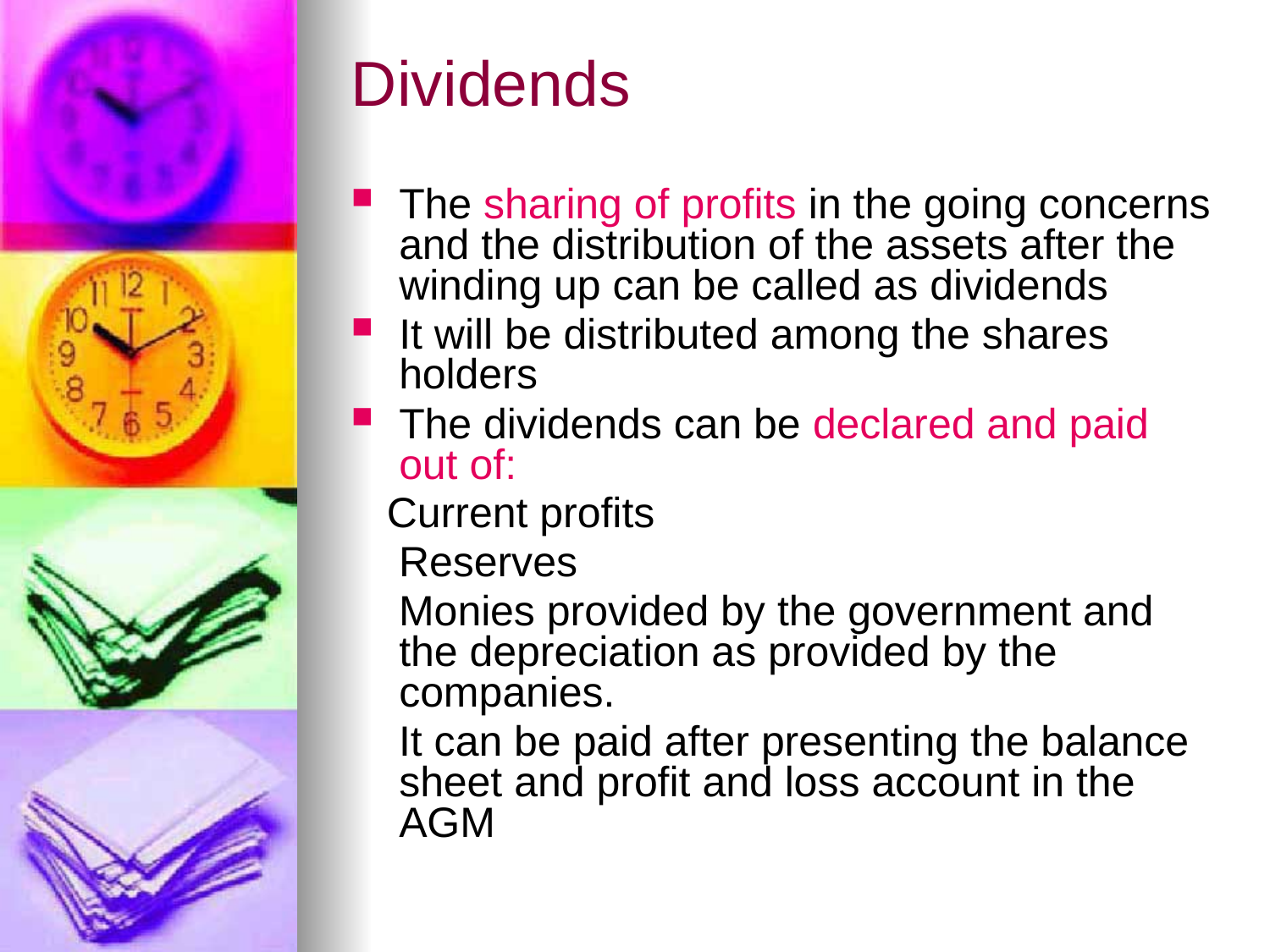

# Dividends
The sharing of profits in the going concerns and the distribution of the assets after the winding up can be called as dividends
It will be distributed among the shares holders
The dividends can be declared and paid out of:
   Current profits
    Reserves
    Monies provided by the government and the depreciation as provided by the companies.
    It can be paid after presenting the balance sheet and profit and loss account in the AGM